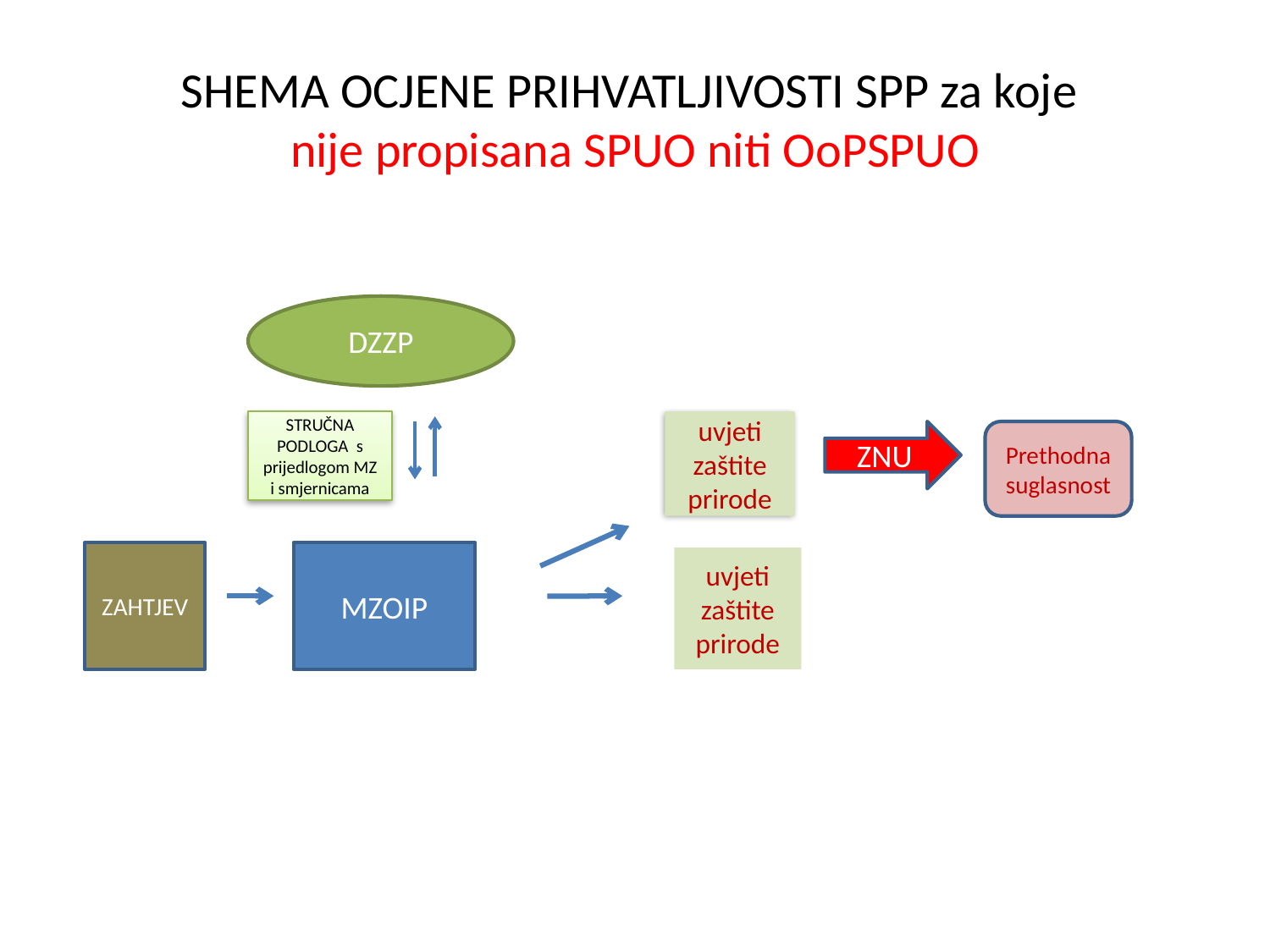

# SHEMA OCJENE PRIHVATLJIVOSTI SPP za koje nije propisana SPUO niti OoPSPUO

DZZP
STRUČNA PODLOGA  s prijedlogom MZ i smjernicama
uvjeti zaštite prirode
ZNU
Prethodna suglasnost
ZAHTJEV
MZOIP
uvjeti zaštite prirode